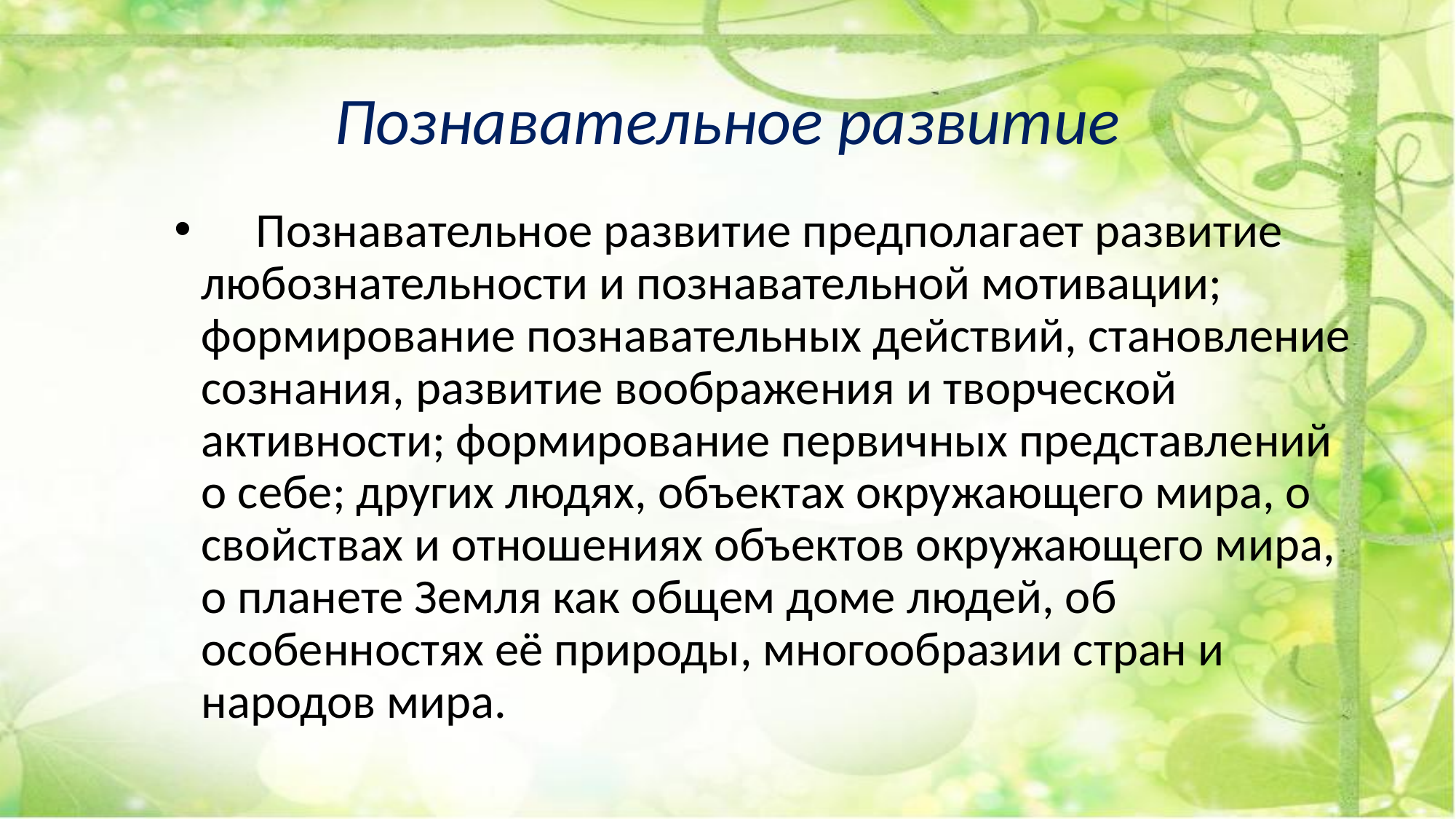

# Познавательное развитие
     Познавательное развитие предполагает развитие любознательности и познавательной мотивации; формирование познавательных действий, становление сознания, развитие воображения и творческой активности; формирование первичных представлений о себе; других людях, объектах окружающего мира, о свойствах и отношениях объектов окружающего мира, о планете Земля как общем доме людей, об особенностях её природы, многообразии стран и народов мира.